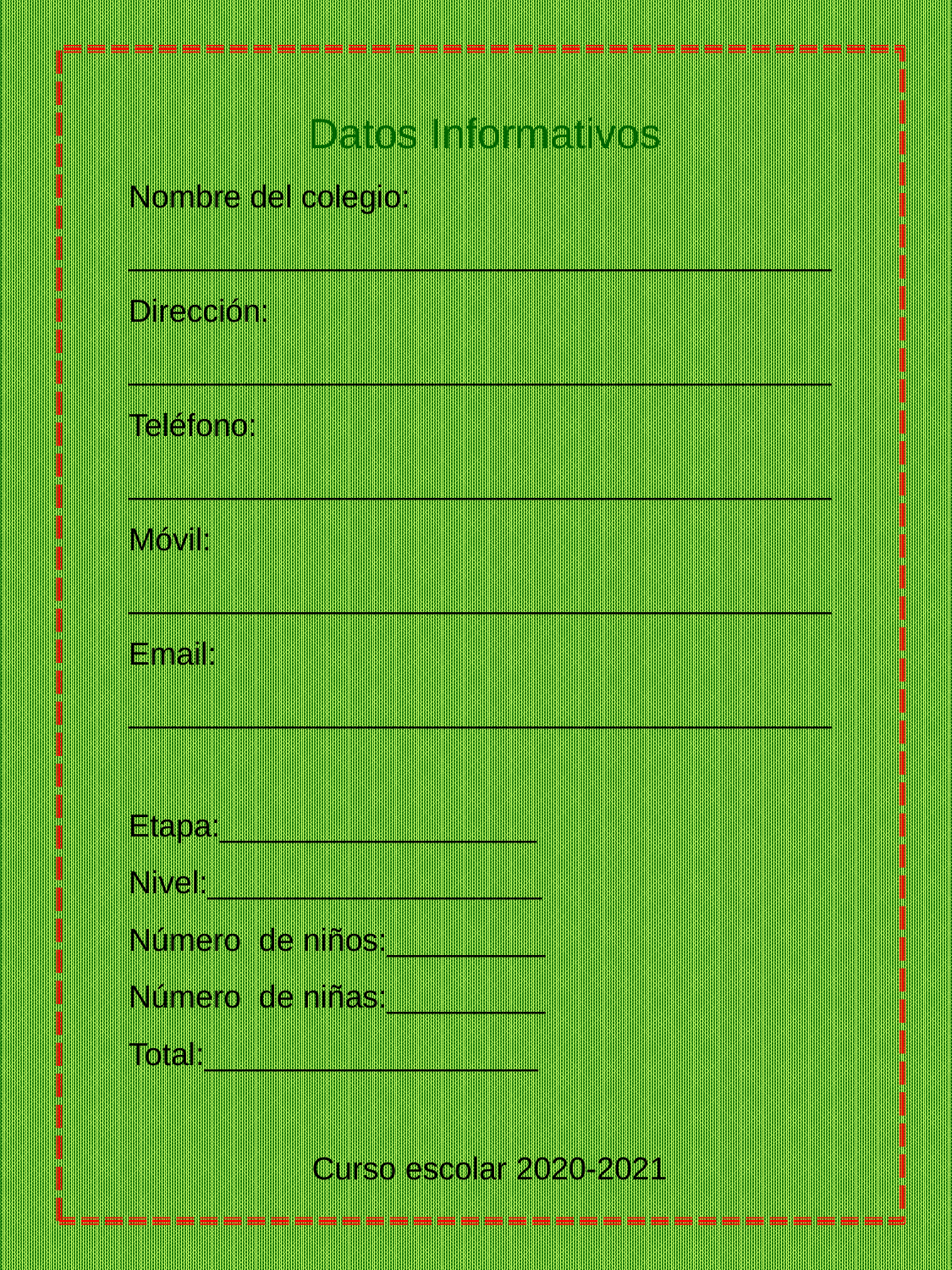

Datos Informativos
Nombre del colegio:
________________________________________
Dirección:
________________________________________
Teléfono:
________________________________________
Móvil:
________________________________________
Email:
________________________________________

Etapa:__________________ Nivel:___________________
Número  de niños:_________
Número  de niñas:_________
Total:___________________

 Curso escolar 2020-2021